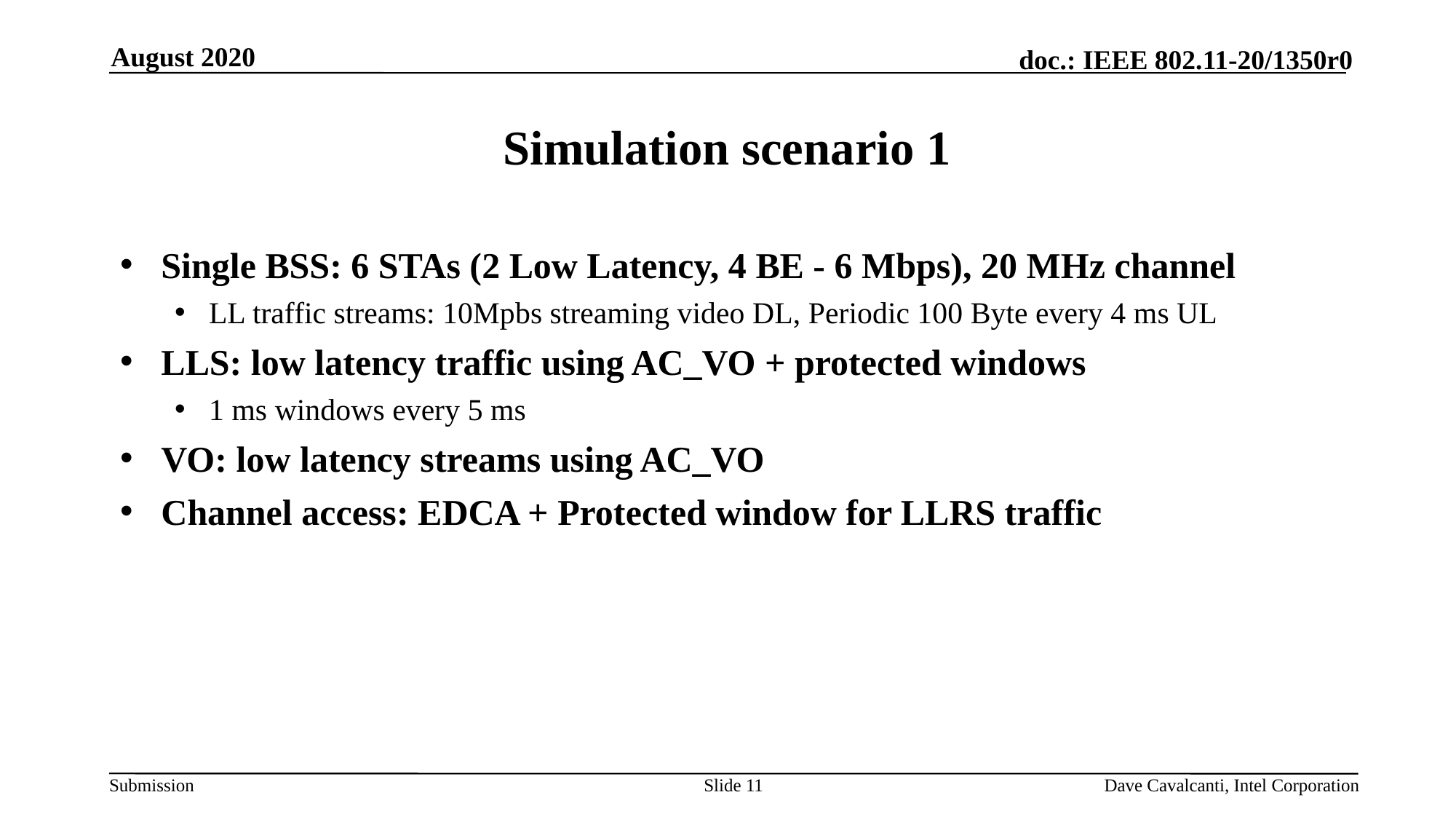

August 2020
# Simulation scenario 1
Single BSS: 6 STAs (2 Low Latency, 4 BE - 6 Mbps), 20 MHz channel
LL traffic streams: 10Mpbs streaming video DL, Periodic 100 Byte every 4 ms UL
LLS: low latency traffic using AC_VO + protected windows
1 ms windows every 5 ms
VO: low latency streams using AC_VO
Channel access: EDCA + Protected window for LLRS traffic

Slide 11
Dave Cavalcanti, Intel Corporation